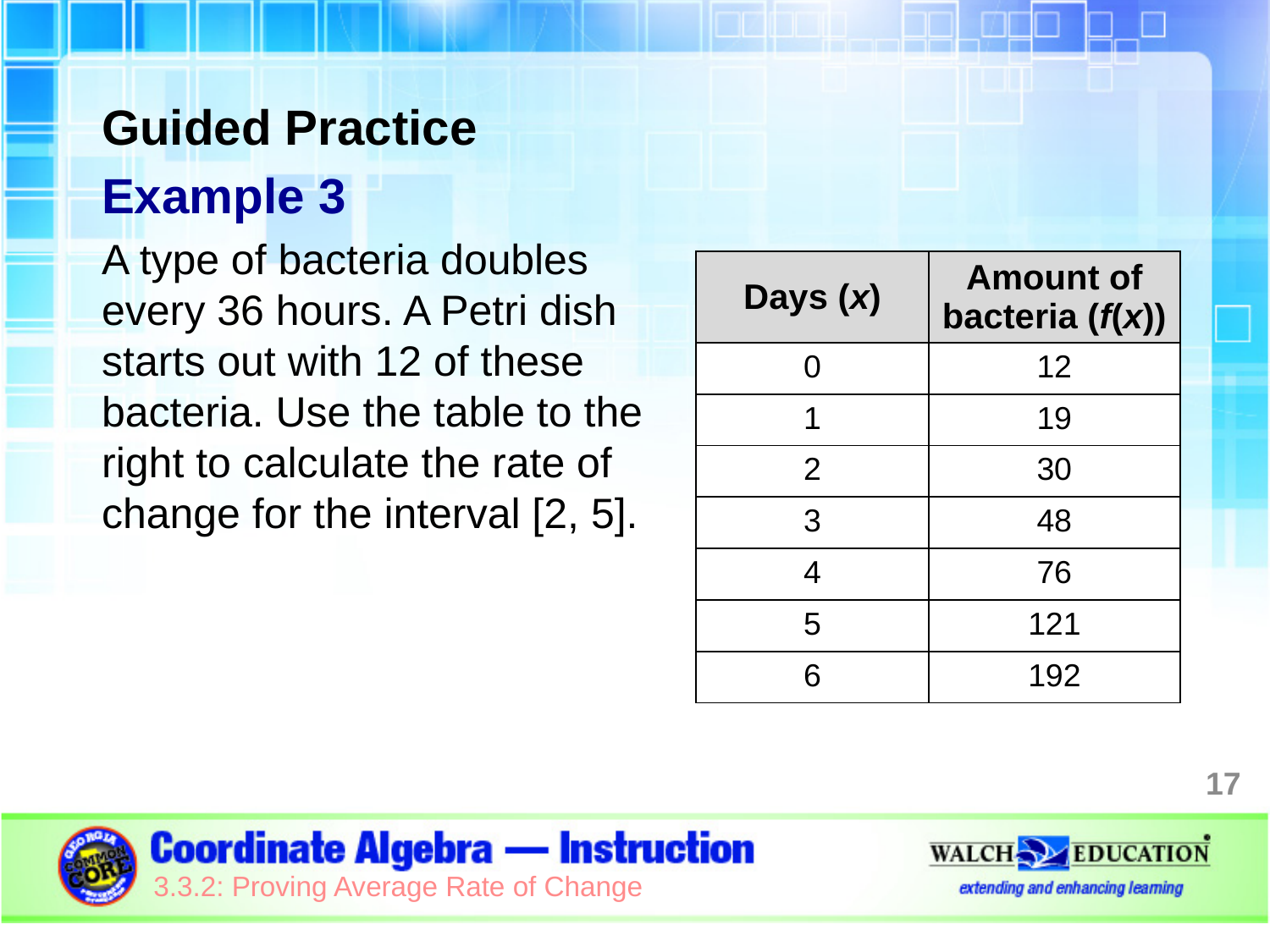

Guided Practice
Example 3
A type of bacteria doubles
every 36 hours. A Petri dish
starts out with 12 of these
bacteria. Use the table to the
right to calculate the rate of
change for the interval [2, 5].

| Days (x) | Amount of bacteria (f(x)) |
| --- | --- |
| 0 | 12 |
| 1 | 19 |
| 2 | 30 |
| 3 | 48 |
| 4 | 76 |
| 5 | 121 |
| 6 | 192 |
17
3.3.2: Proving Average Rate of Change